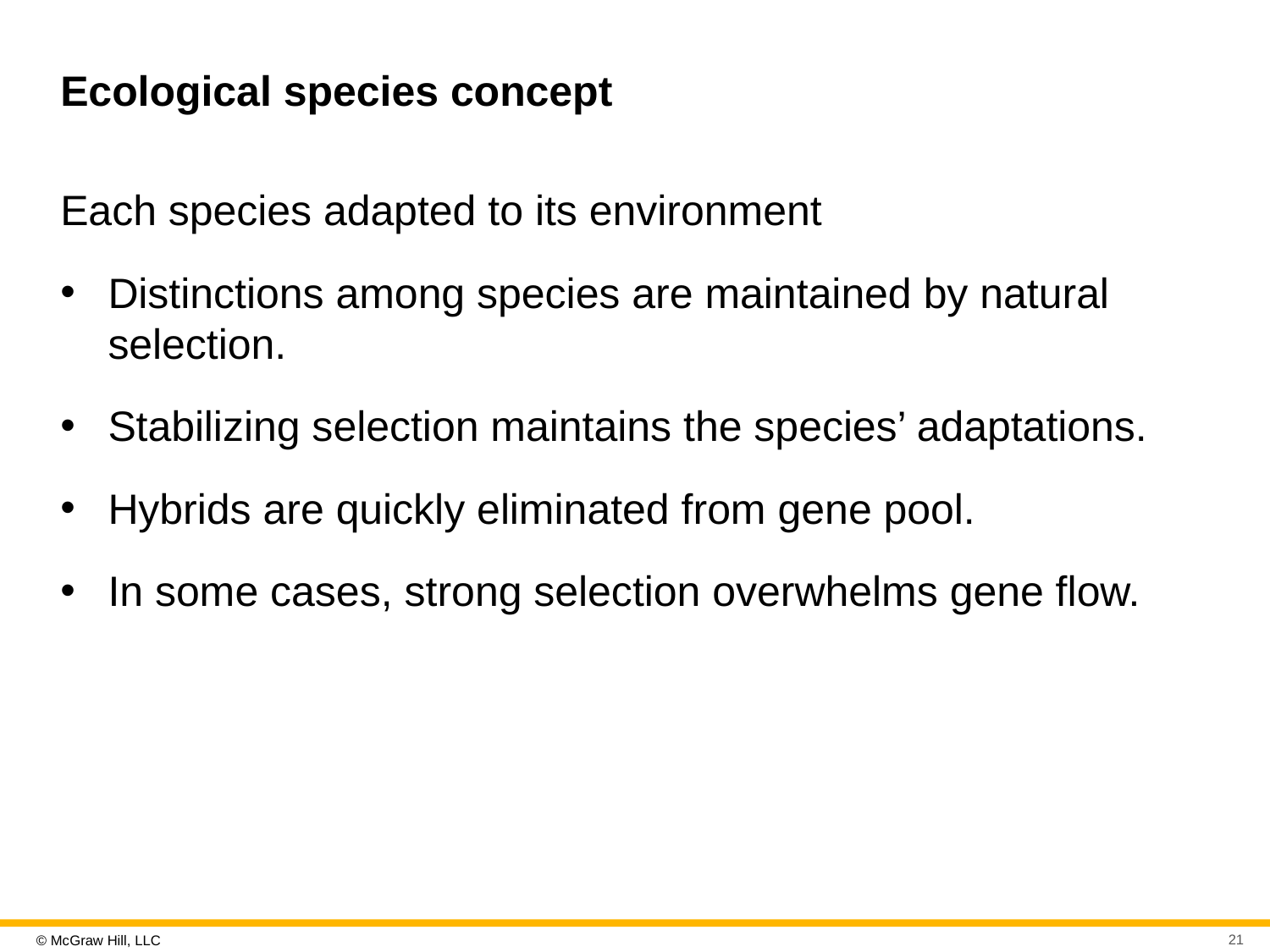

# Ecological species concept
Each species adapted to its environment
Distinctions among species are maintained by natural selection.
Stabilizing selection maintains the species’ adaptations.
Hybrids are quickly eliminated from gene pool.
In some cases, strong selection overwhelms gene flow.
21